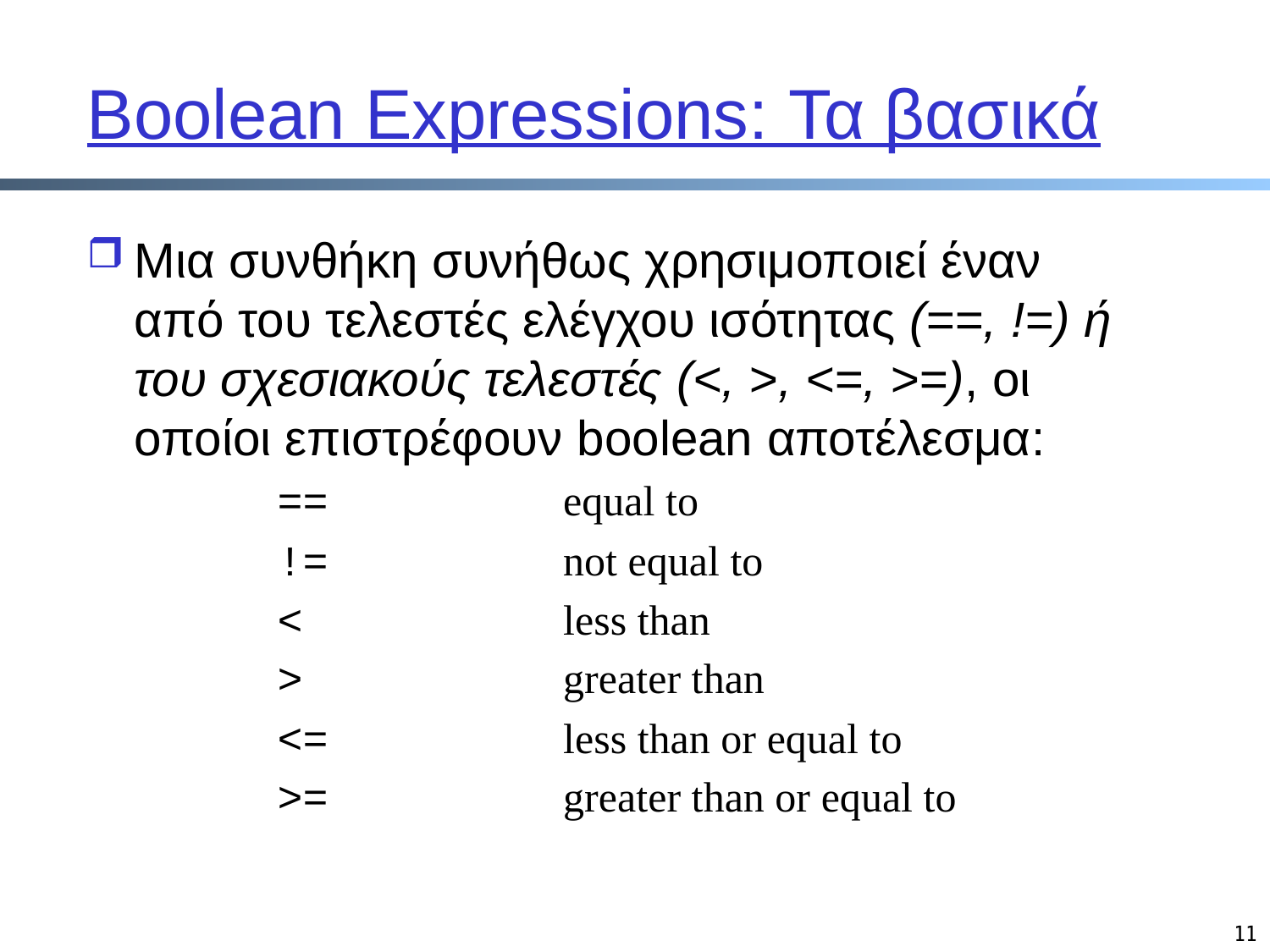

# Boolean Expressions: Τα βασικά
Μια συνθήκη συνήθως χρησιμοποιεί έναν από του τελεστές ελέγχου ισότητας (==, !=) ή του σχεσιακούς τελεστές (<, >, <=, >=), οι οποίοι επιστρέφουν boolean αποτέλεσμα:
==		equal to
!=		not equal to
<			less than
>			greater than
<=		less than or equal to
>=		greater than or equal to
11